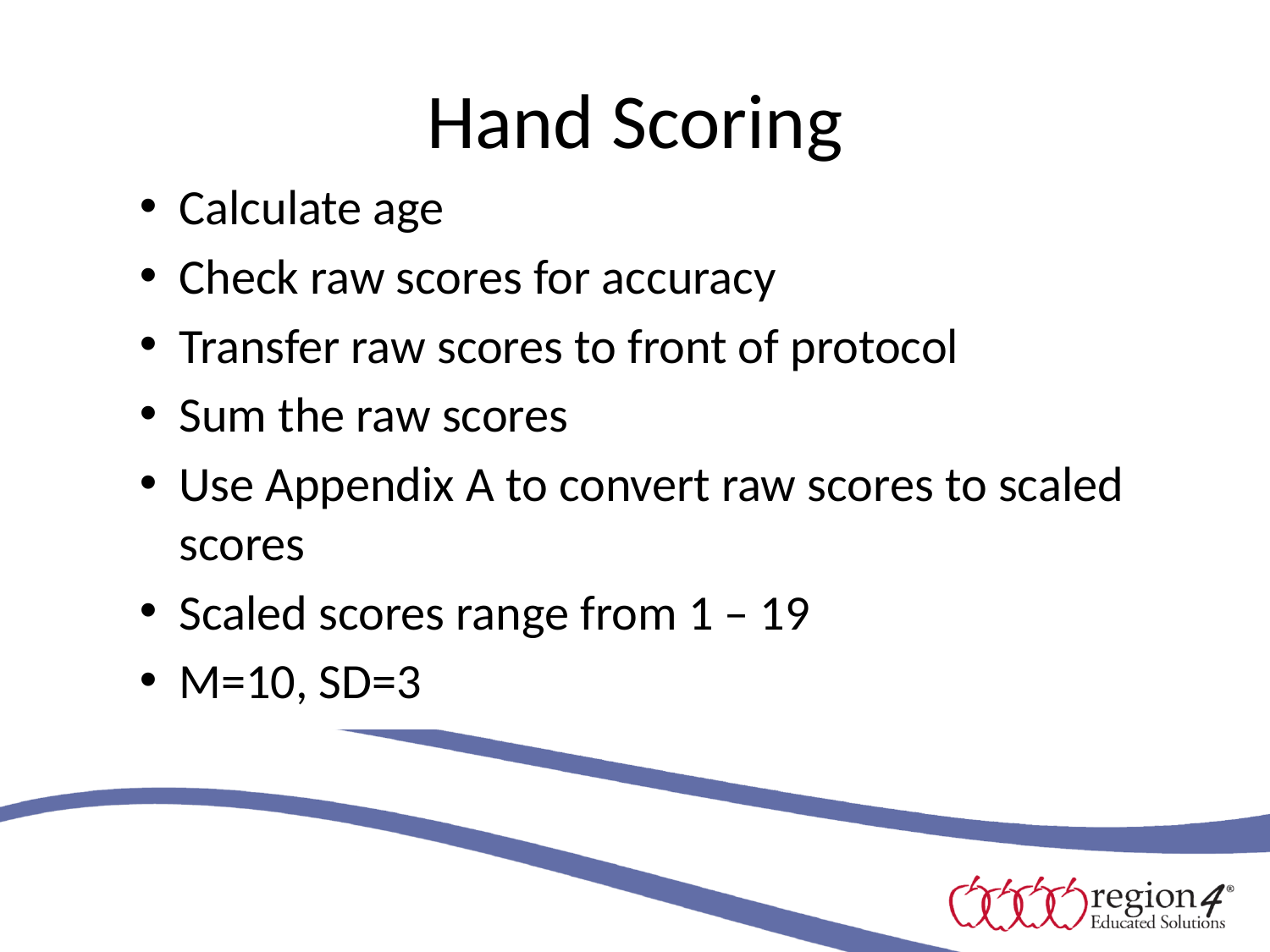

# Hand Scoring
Calculate age
Check raw scores for accuracy
Transfer raw scores to front of protocol
Sum the raw scores
Use Appendix A to convert raw scores to scaled scores
Scaled scores range from 1 – 19
M=10, SD=3